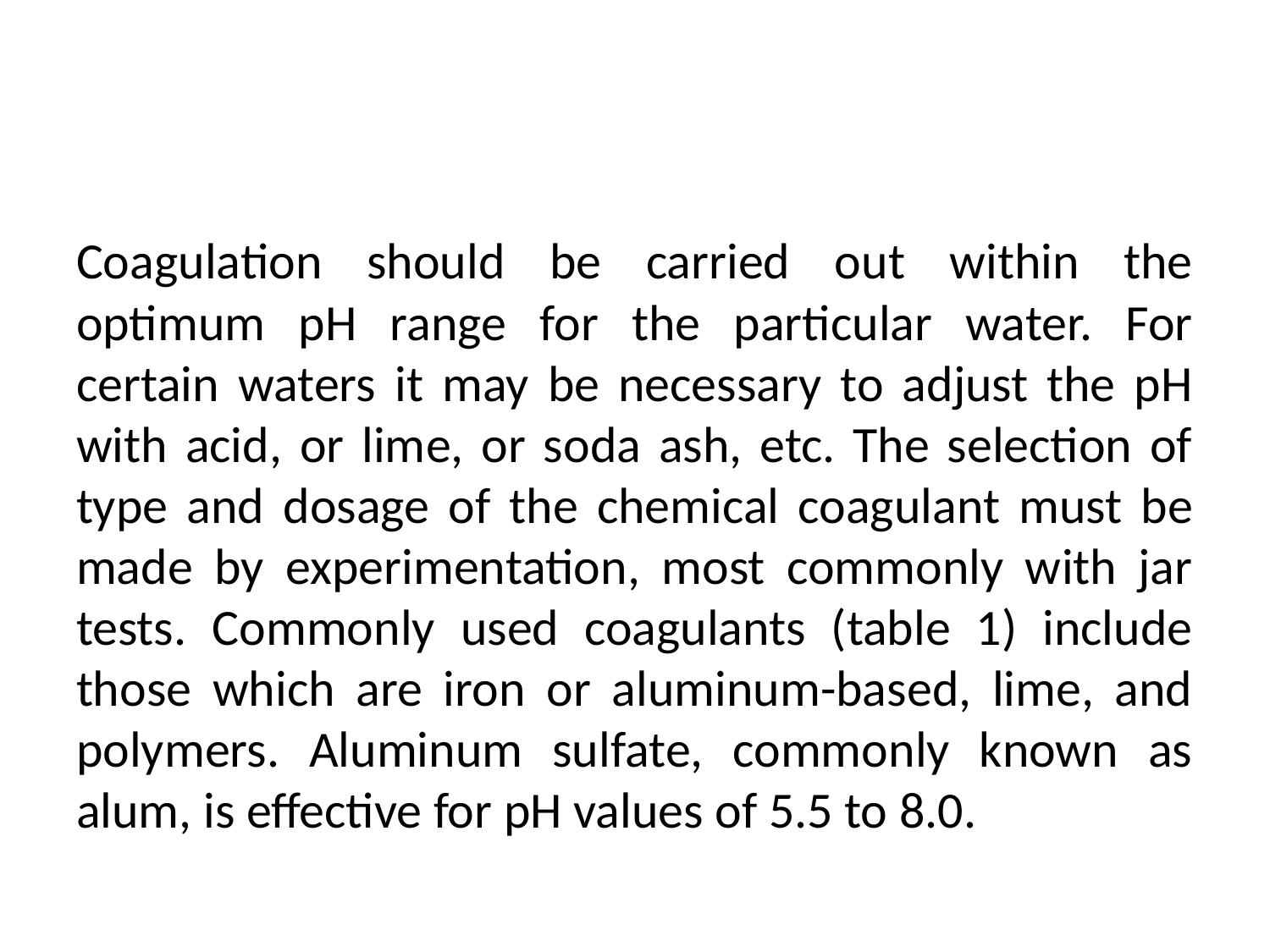

#
Coagulation should be carried out within the optimum pH range for the particular water. For certain waters it may be necessary to adjust the pH with acid, or lime, or soda ash, etc. The selection of type and dosage of the chemical coagulant must be made by experimentation, most commonly with jar tests. Commonly used coagulants (table 1) include those which are iron or aluminum-based, lime, and polymers. Aluminum sulfate, commonly known as alum, is effective for pH values of 5.5 to 8.0.